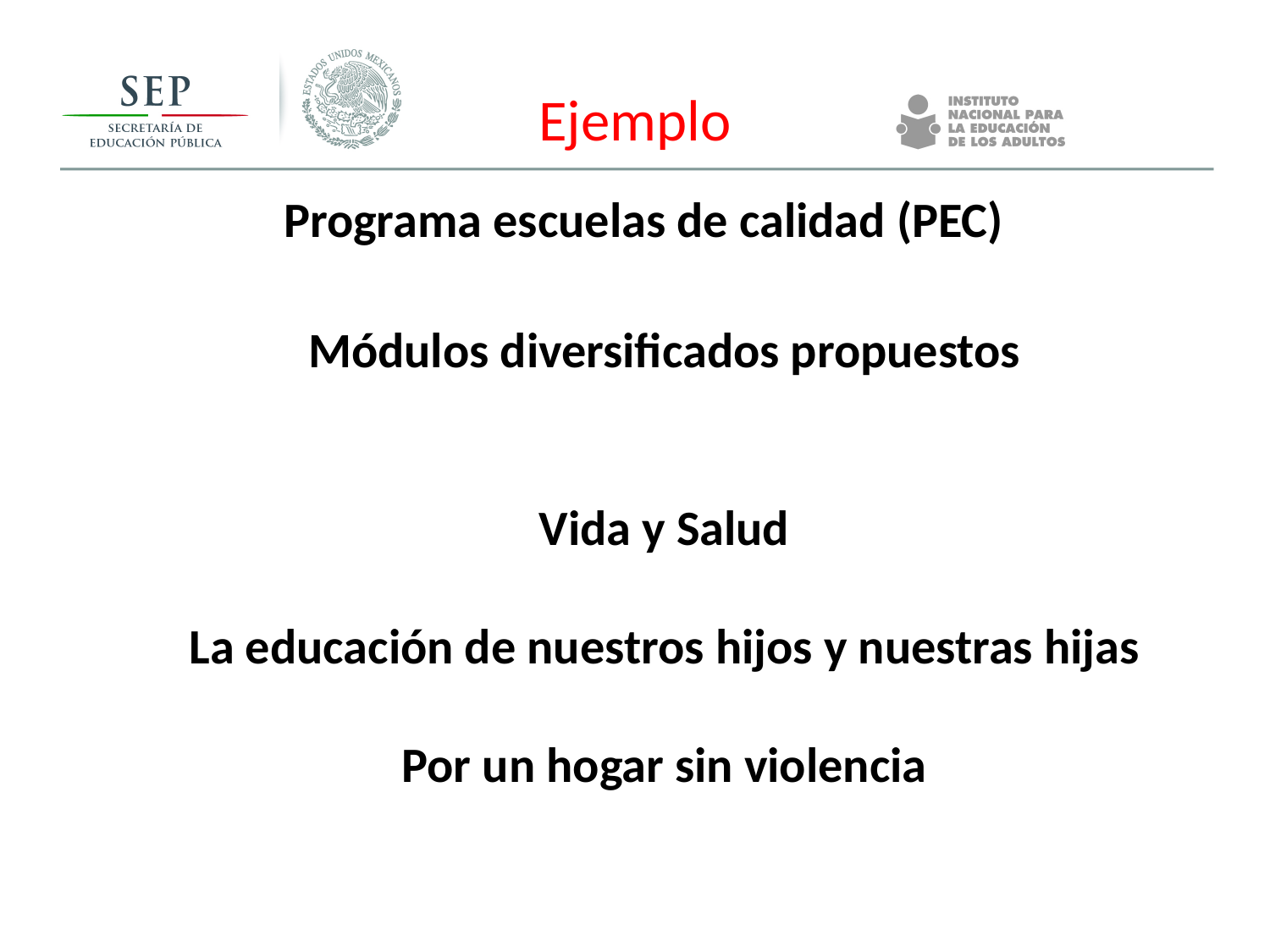

# Ejemplo
Programa escuelas de calidad (PEC)
Módulos diversificados propuestos

Vida y Salud
La educación de nuestros hijos y nuestras hijas

Por un hogar sin violencia